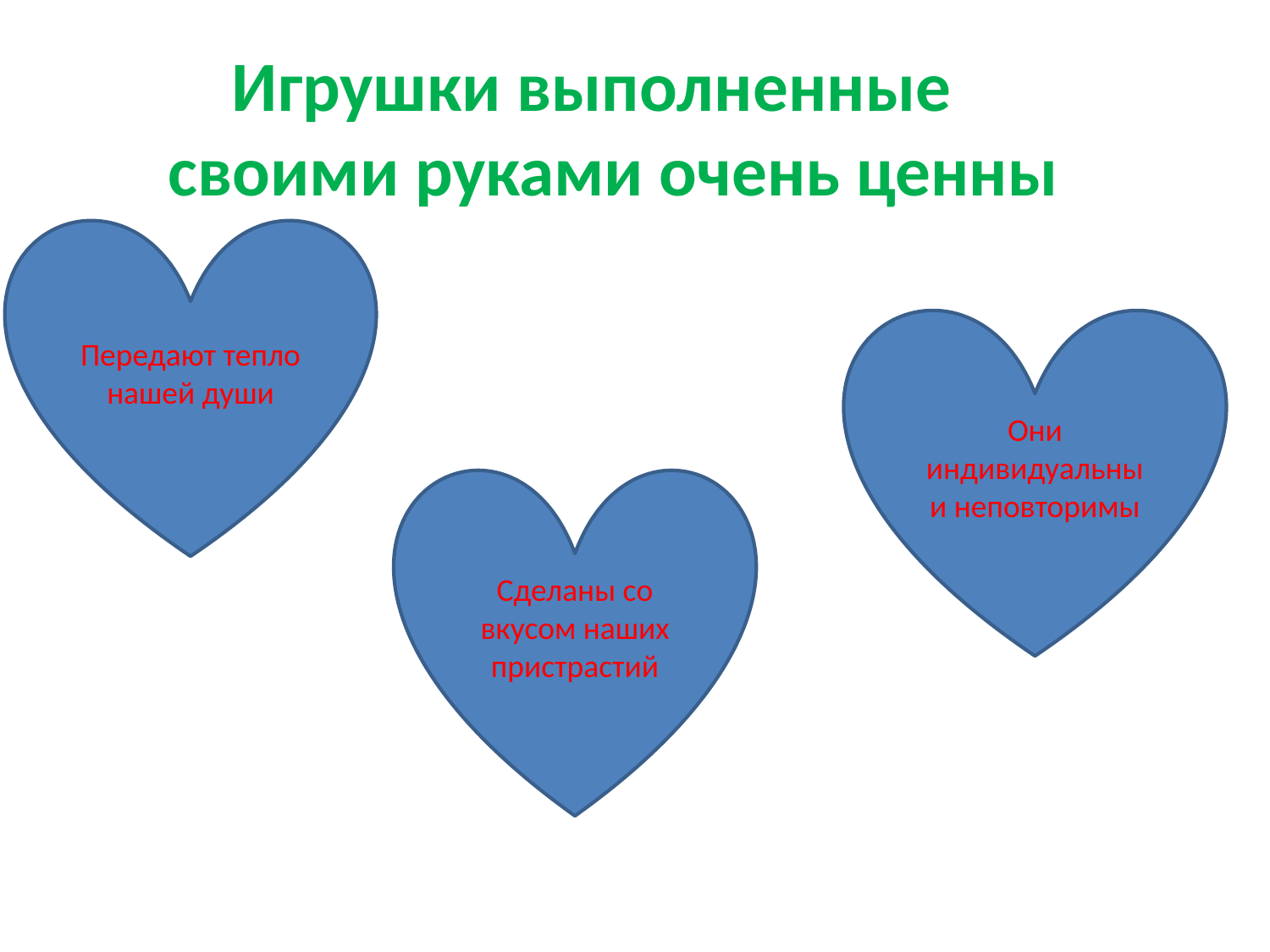

Игрушки выполненные
 своими руками очень ценны
Передают тепло нашей души
Они индивидуальны и неповторимы
Сделаны со вкусом наших пристрастий